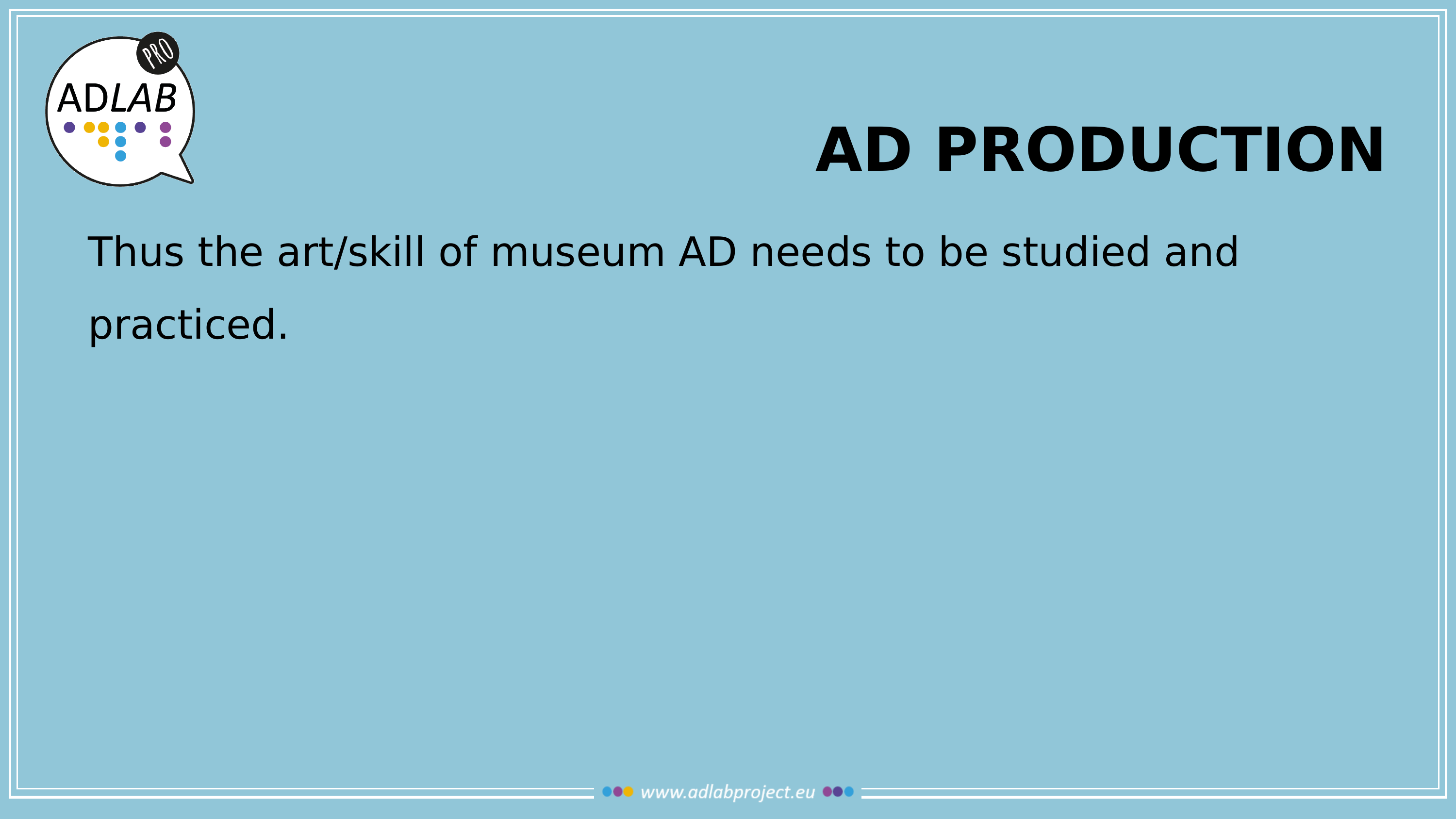

# AD production
Thus the art/skill of museum AD needs to be studied and practiced.